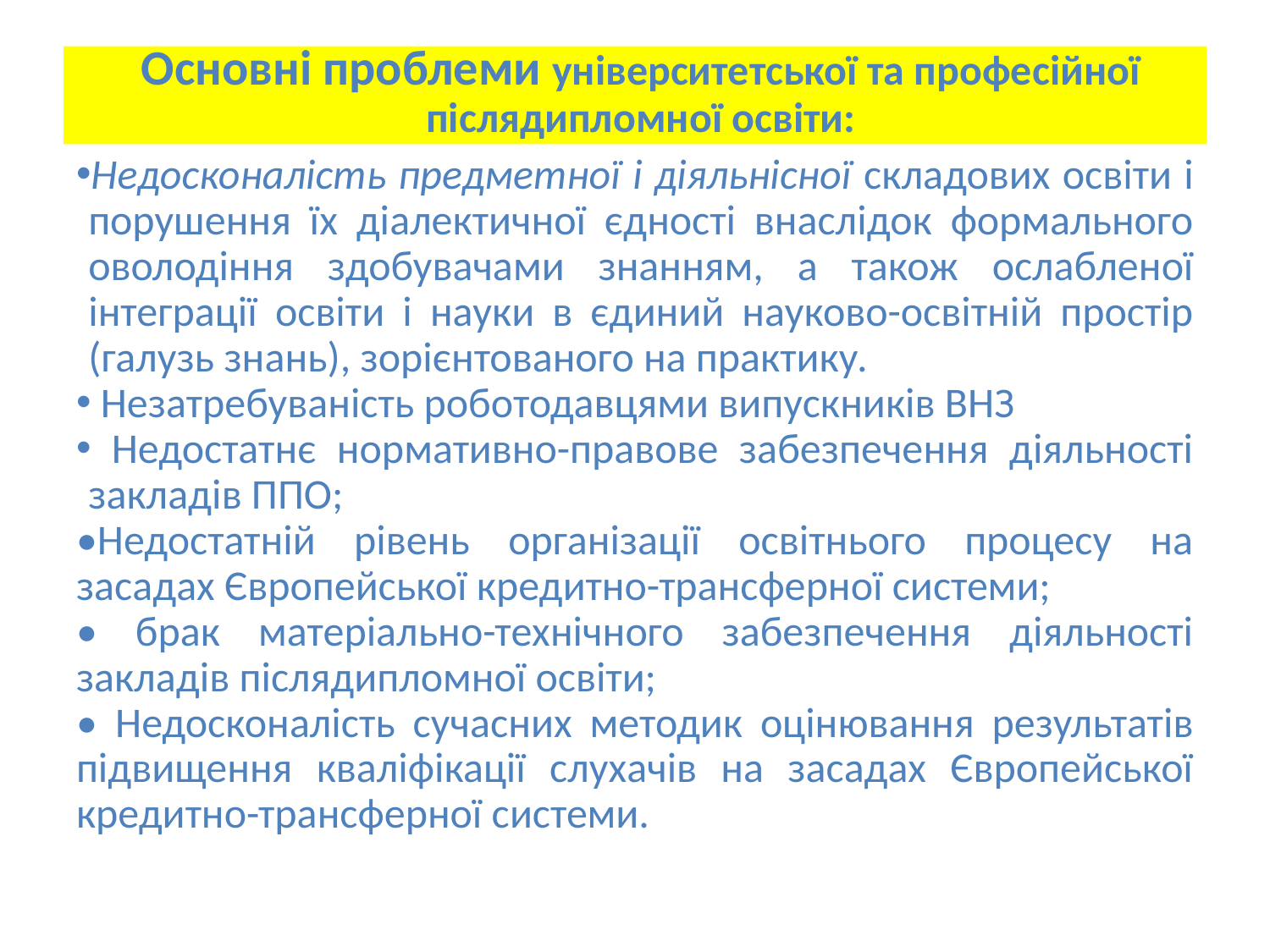

# Основні проблеми університетської та професійної післядипломної освіти:
Недосконалість предметної і діяльнісної складових освіти і порушення їх діалектичної єдності внаслідок формального оволодіння здобувачами знанням, а також ослабленої інтеграції освіти і науки в єдиний науково-освітній простір (галузь знань), зорієнтованого на практику.
 Незатребуваність роботодавцями випускників ВНЗ
 Недостатнє нормативно-правове забезпечення діяльності закладів ППО;
•Недостатній рівень організації освітнього процесу на засадах Європейської кредитно-трансферної системи;
• брак матеріально-технічного забезпечення діяльності закладів післядипломної освіти;
• Недосконалість сучасних методик оцінювання результатів підвищення кваліфікації слухачів на засадах Європейської кредитно-трансферної системи.